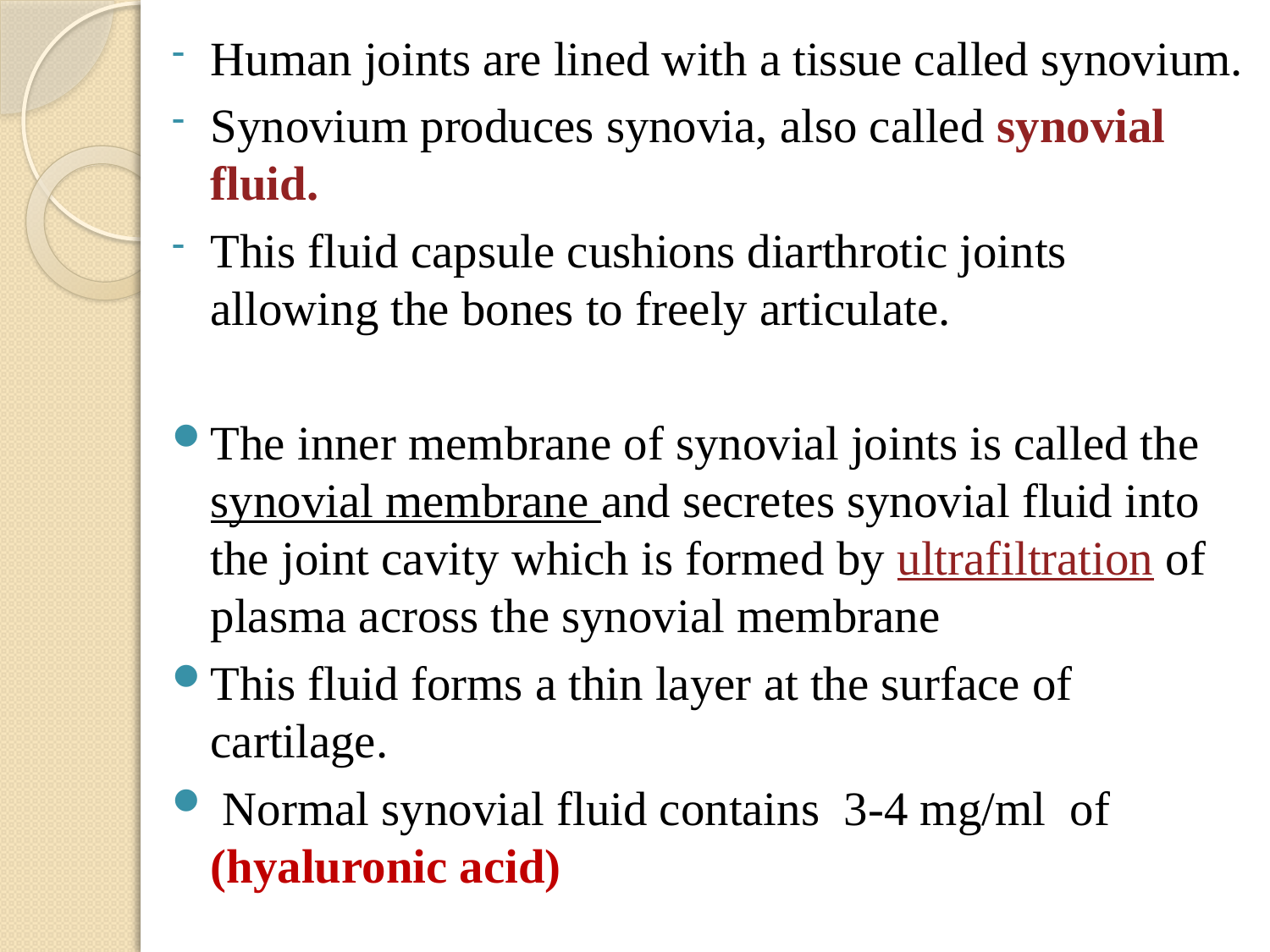

Human joints are lined with a tissue called synovium.
Synovium produces synovia, also called synovial fluid.
This fluid capsule cushions diarthrotic joints allowing the bones to freely articulate.

The inner membrane of synovial joints is called the synovial membrane and secretes synovial fluid into the joint cavity which is formed by ultrafiltration of plasma across the synovial membrane
This fluid forms a thin layer at the surface of cartilage.
 Normal synovial fluid contains  3-4 mg/ml  of (hyaluronic acid)